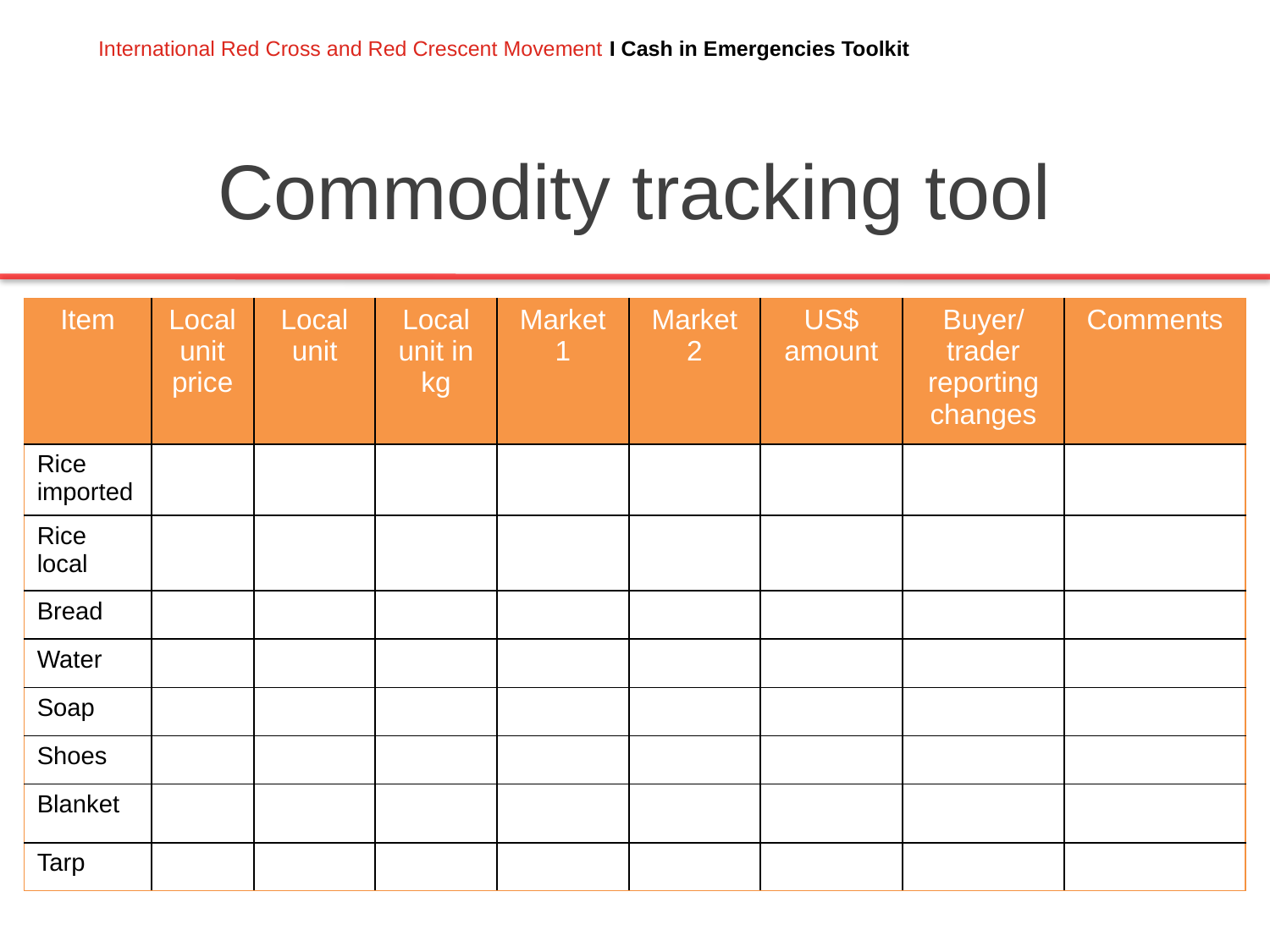

# Commodity tracking tool
| Item | Local unit price | Local unit | Local unit in kg | Market 1 | Market 2 | US$ amount | Buyer/ trader reporting changes | Comments |
| --- | --- | --- | --- | --- | --- | --- | --- | --- |
| Rice imported |  |  |  |  |  |  |  |  |
| Rice local |  |  |  |  |  |  |  |  |
| Bread |  |  |  |  |  |  |  |  |
| Water |  |  |  |  |  |  |  |  |
| Soap |  |  |  |  |  |  |  |  |
| Shoes |  |  |  |  |  |  |  |  |
| Blanket |  |  |  |  |  |  |  |  |
| Tarp |  |  |  |  |  |  |  |  |